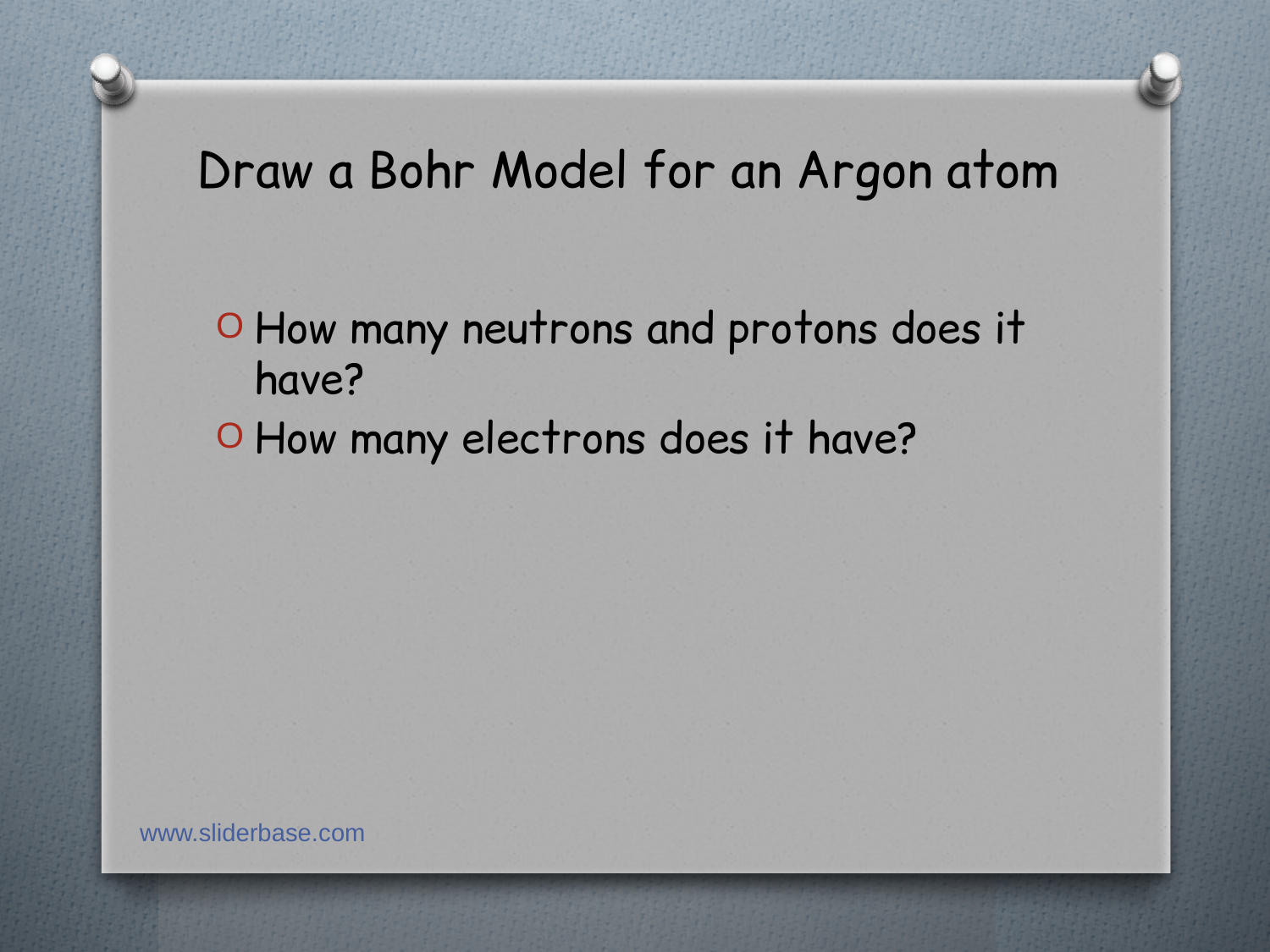

# Draw a Bohr Model for an Argon atom
How many neutrons and protons does it have?
How many electrons does it have?
www.sliderbase.com